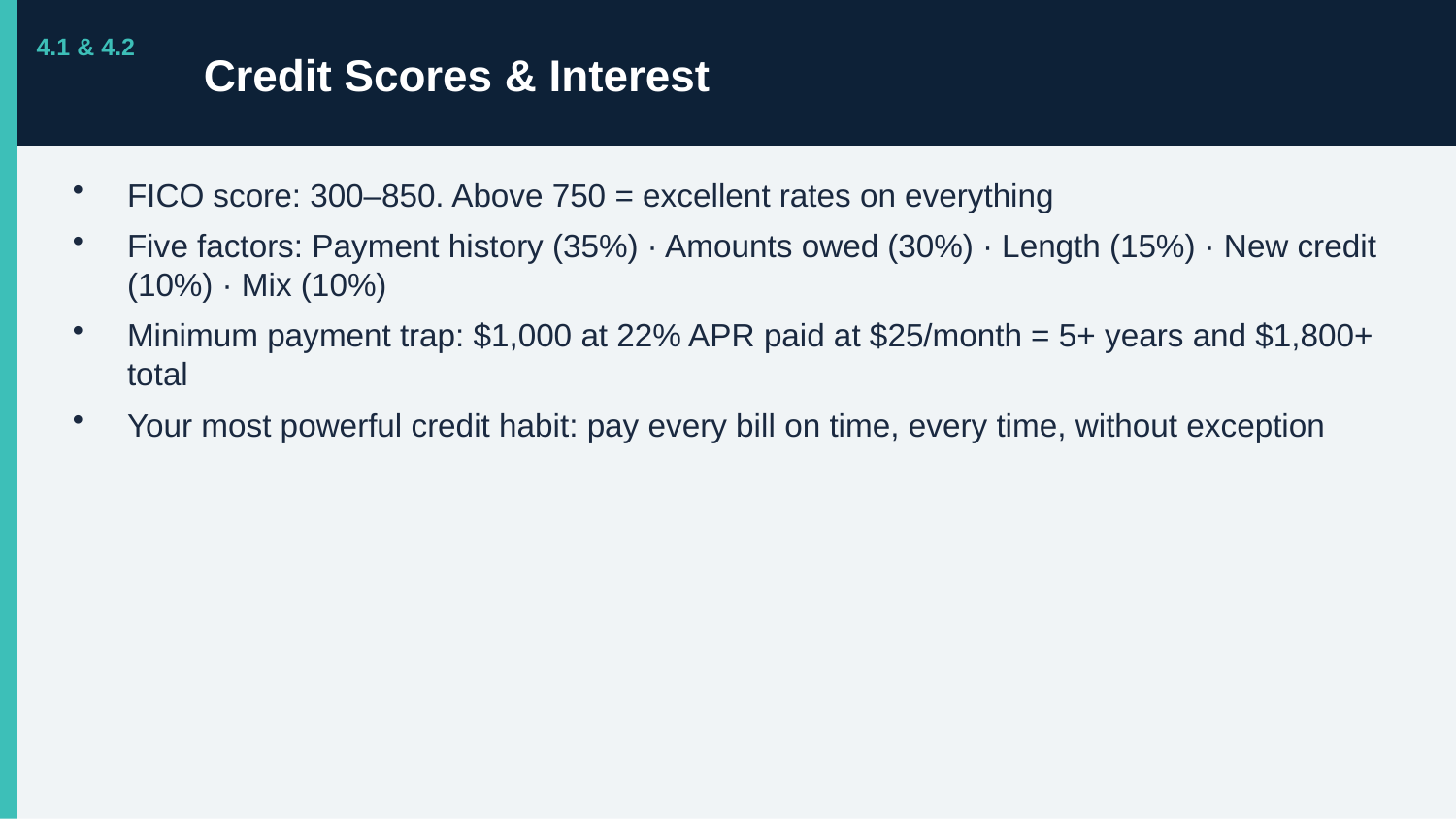

Credit Scores & Interest
4.1 & 4.2
FICO score: 300–850. Above 750 = excellent rates on everything
Five factors: Payment history (35%) · Amounts owed (30%) · Length (15%) · New credit (10%) · Mix (10%)
Minimum payment trap: $1,000 at 22% APR paid at $25/month = 5+ years and $1,800+ total
Your most powerful credit habit: pay every bill on time, every time, without exception